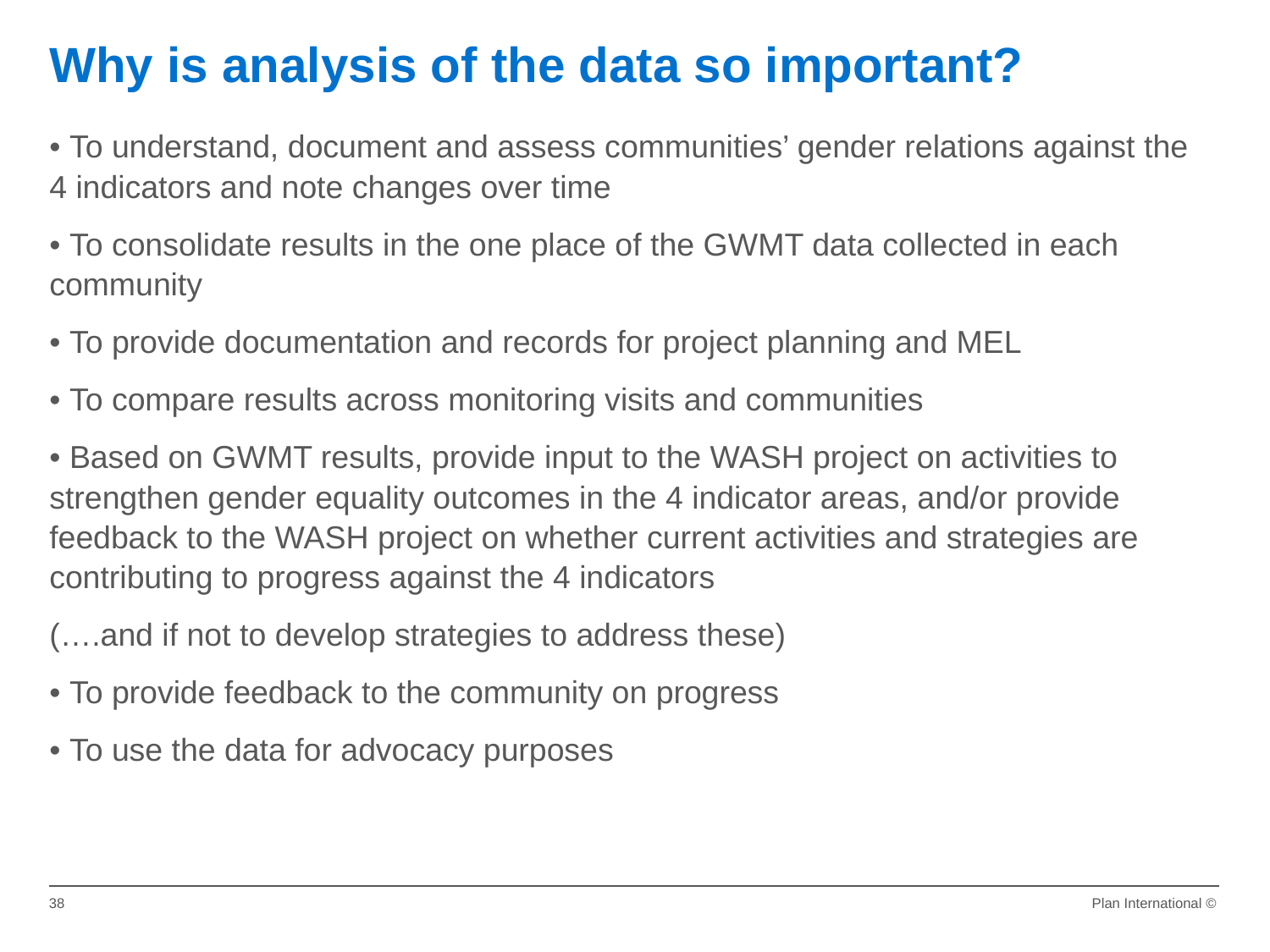

Why is analysis of the data so important?

• To understand, document and assess communities’ gender relations against the 4 indicators and note changes over time
• To consolidate results in the one place of the GWMT data collected in each community
• To provide documentation and records for project planning and MEL
• To compare results across monitoring visits and communities
• Based on GWMT results, provide input to the WASH project on activities to strengthen gender equality outcomes in the 4 indicator areas, and/or provide feedback to the WASH project on whether current activities and strategies are contributing to progress against the 4 indicators
(….and if not to develop strategies to address these)
• To provide feedback to the community on progress
• To use the data for advocacy purposes

38